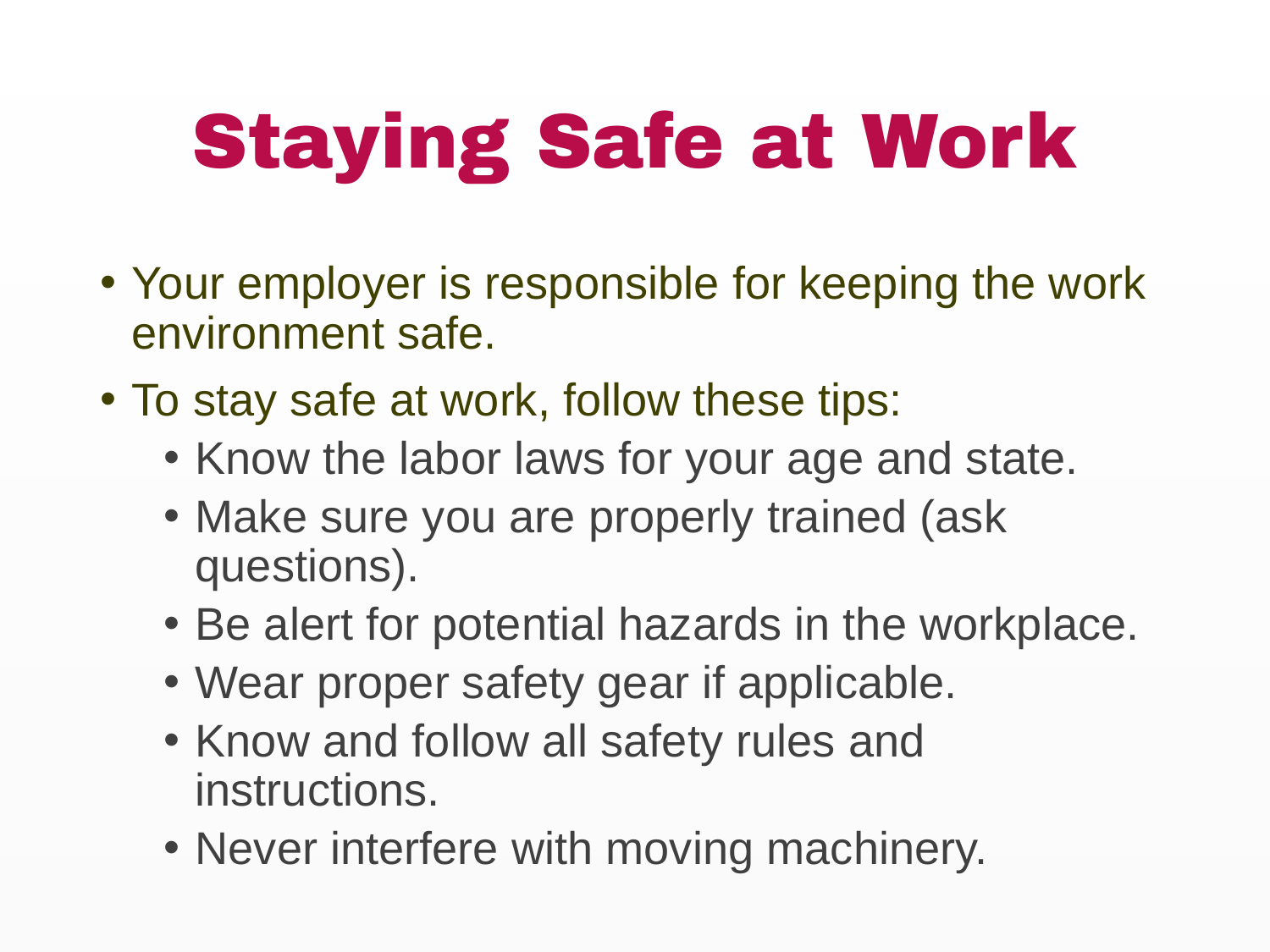

# Staying Safe at Work
Your employer is responsible for keeping the work environment safe.
To stay safe at work, follow these tips:
Know the labor laws for your age and state.
Make sure you are properly trained (ask questions).
Be alert for potential hazards in the workplace.
Wear proper safety gear if applicable.
Know and follow all safety rules and instructions.
Never interfere with moving machinery.